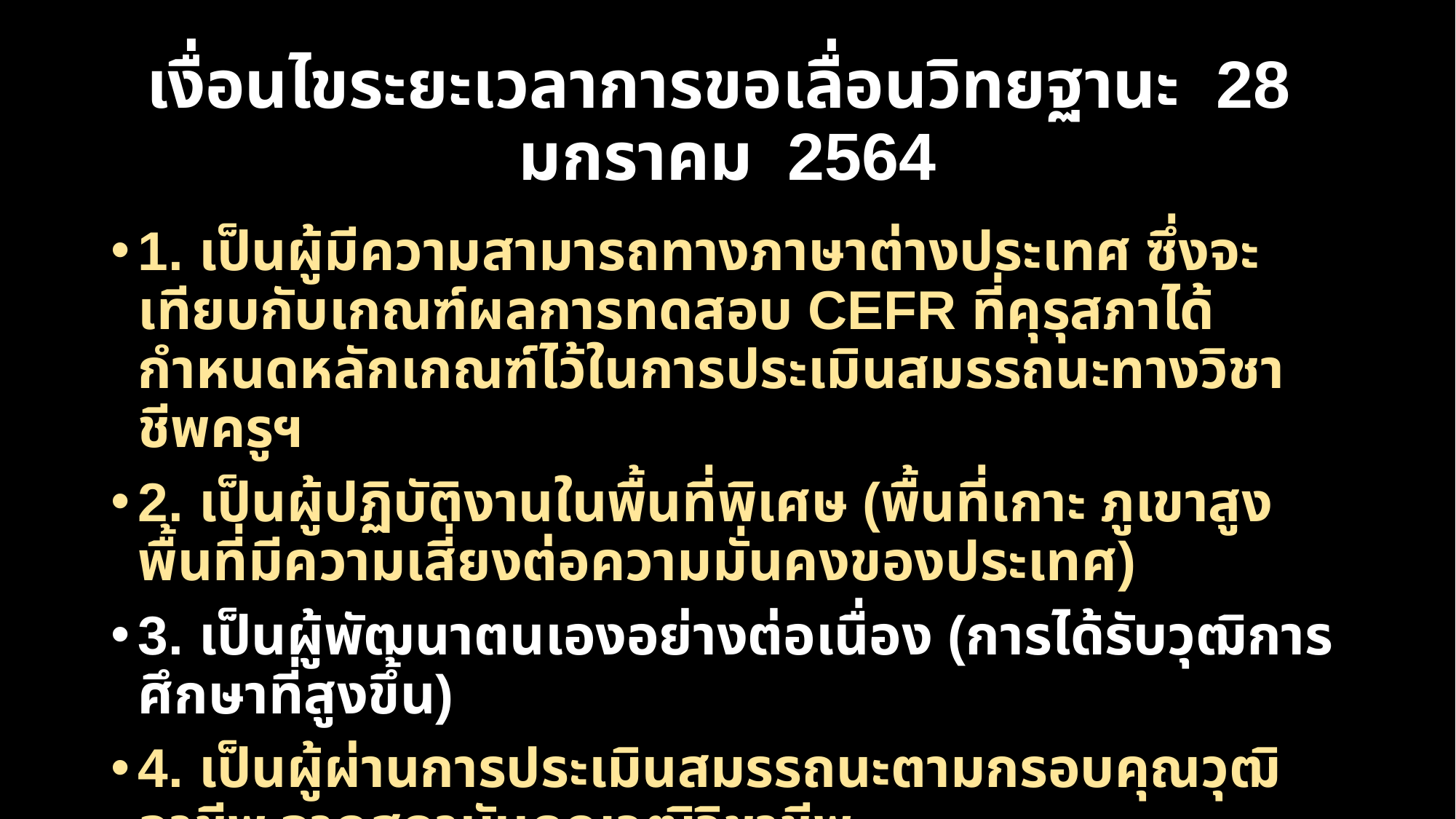

# เงื่อนไขระยะเวลาการขอเลื่อนวิทยฐานะ  28  มกราคม  2564
1. เป็นผู้มีความสามารถทางภาษาต่างประเทศ ซึ่งจะเทียบกับเกณฑ์ผลการทดสอบ CEFR ที่คุรุสภาได้กำหนดหลักเกณฑ์ไว้ในการประเมินสมรรถนะทางวิชาชีพครูฯ
2. เป็นผู้ปฏิบัติงานในพื้นที่พิเศษ (พื้นที่เกาะ ภูเขาสูง พื้นที่มีความเสี่ยงต่อความมั่นคงของประเทศ)
3. เป็นผู้พัฒนาตนเองอย่างต่อเนื่อง (การได้รับวุฒิการศึกษาที่สูงขึ้น)
4. เป็นผู้ผ่านการประเมินสมรรถนะตามกรอบคุณวุฒิอาชีพ จากสถาบันคุณวุฒิวิชาชีพ